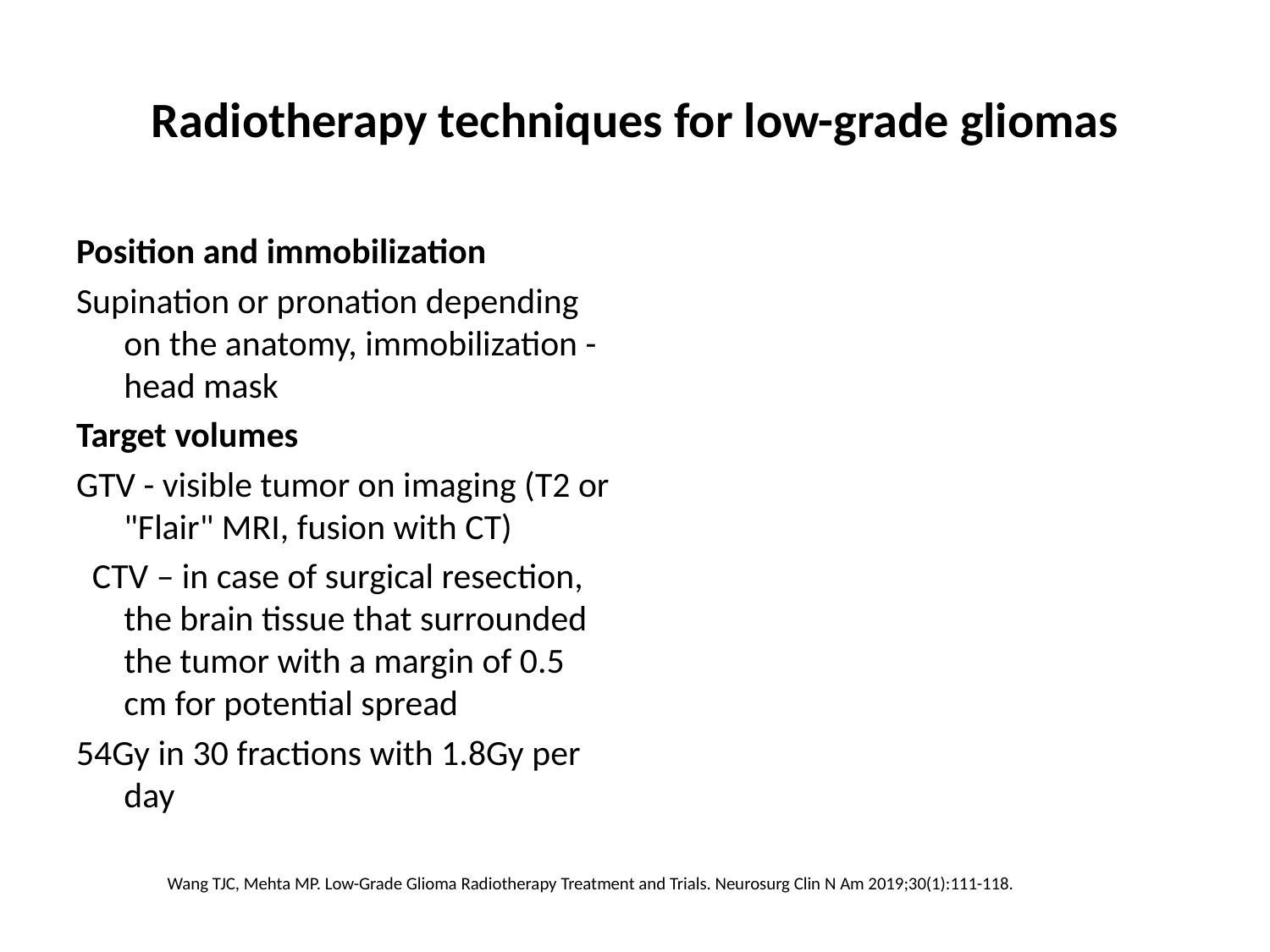

# Radiotherapy techniques for low-grade gliomas
Position and immobilization
Supination or pronation depending on the anatomy, immobilization - head mask
Target volumes
GTV - visible tumor on imaging (T2 or "Flair" MRI, fusion with CT)
  CTV – in case of surgical resection, the brain tissue that surrounded the tumor with a margin of 0.5 cm for potential spread
54Gy in 30 fractions with 1.8Gy per day

Wang TJC, Mehta MP. Low-Grade Glioma Radiotherapy Treatment and Trials. Neurosurg Clin N Am 2019;30(1):111-118.